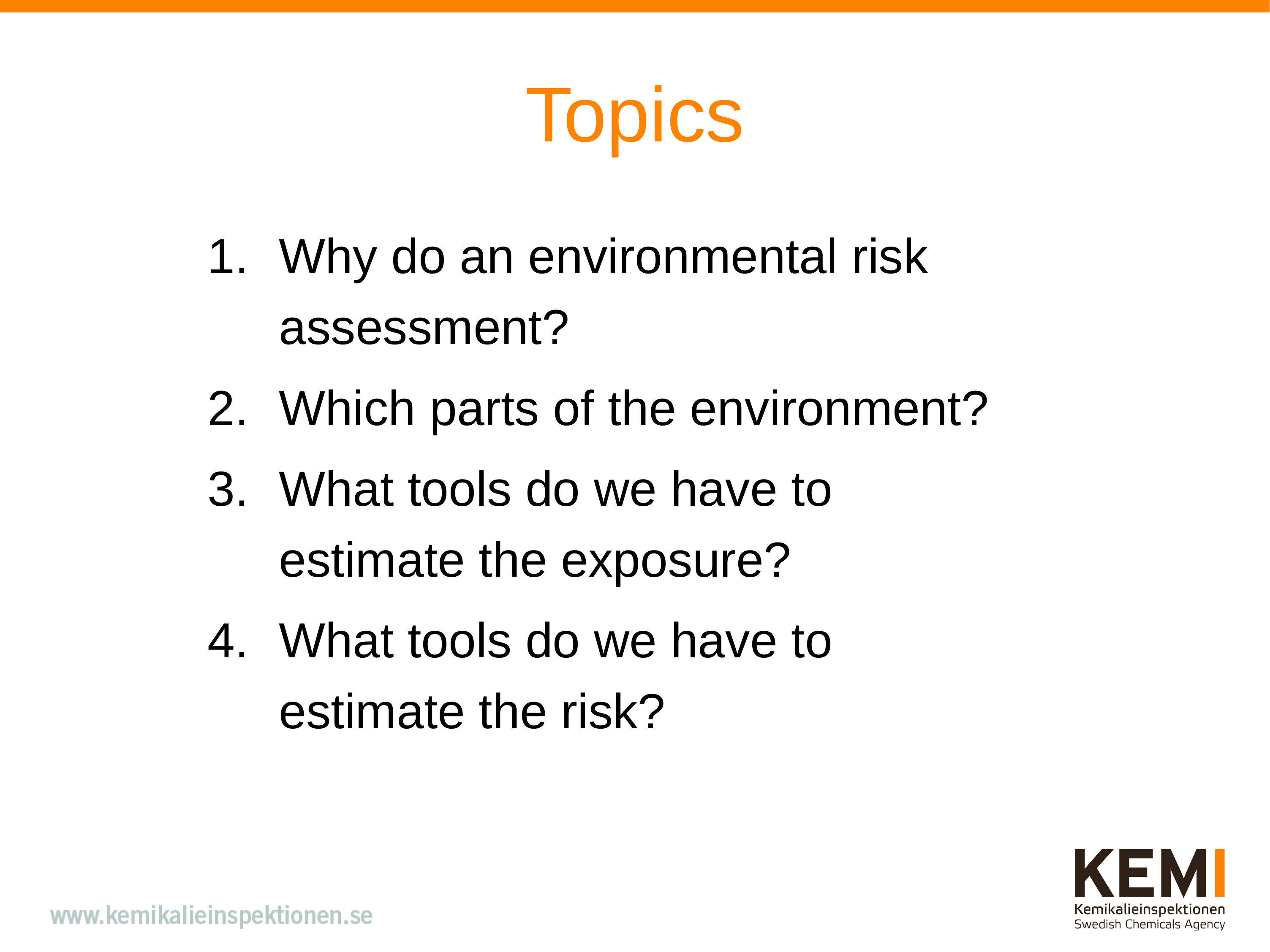

Topics
Why do an environmental risk assessment?
Which parts of the environment?
What tools do we have to estimate the exposure?
What tools do we have to estimate the risk?